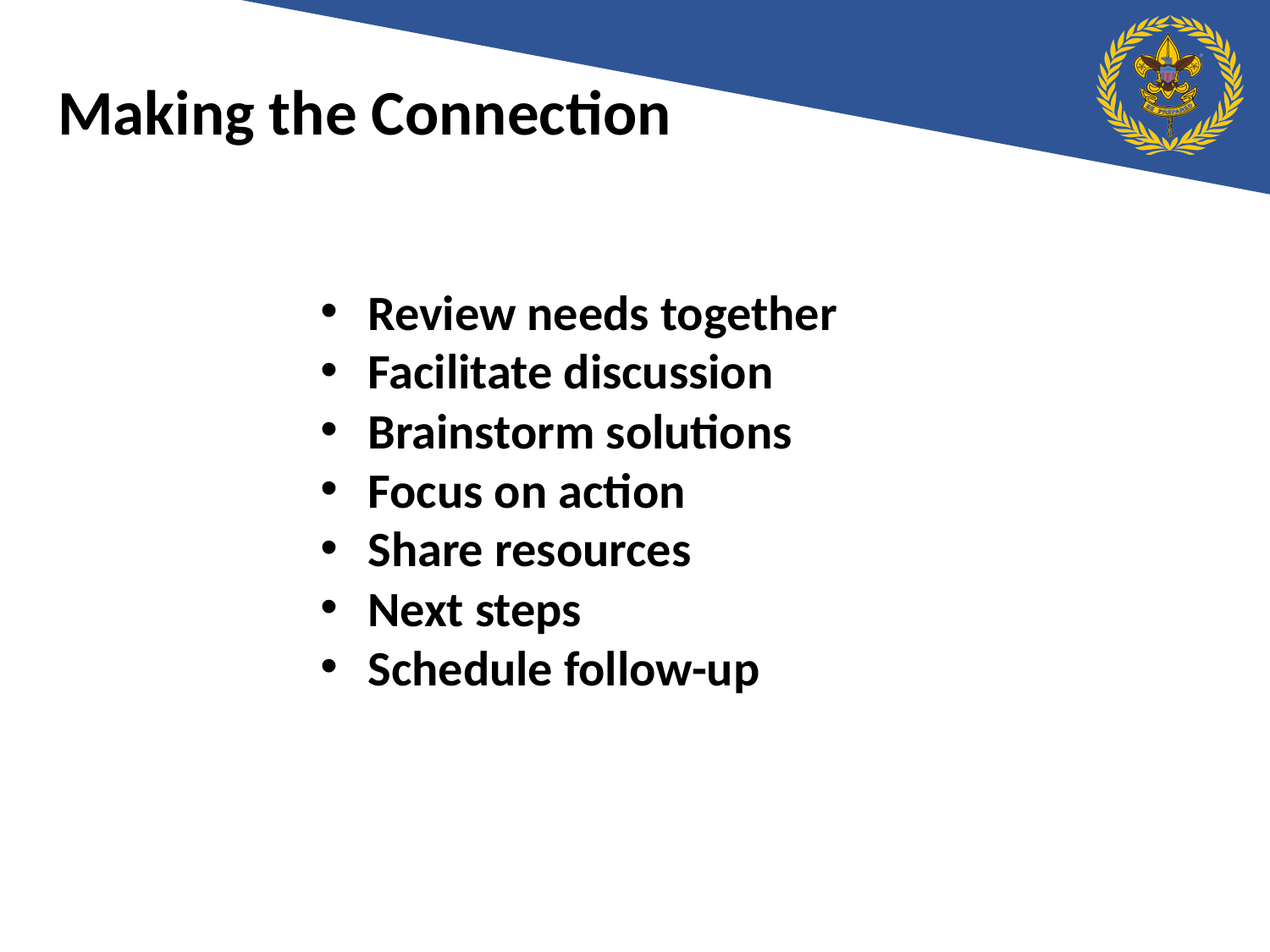

Making the Connection
Review needs together
Facilitate discussion
Brainstorm solutions
Focus on action
Share resources
Next steps
Schedule follow-up